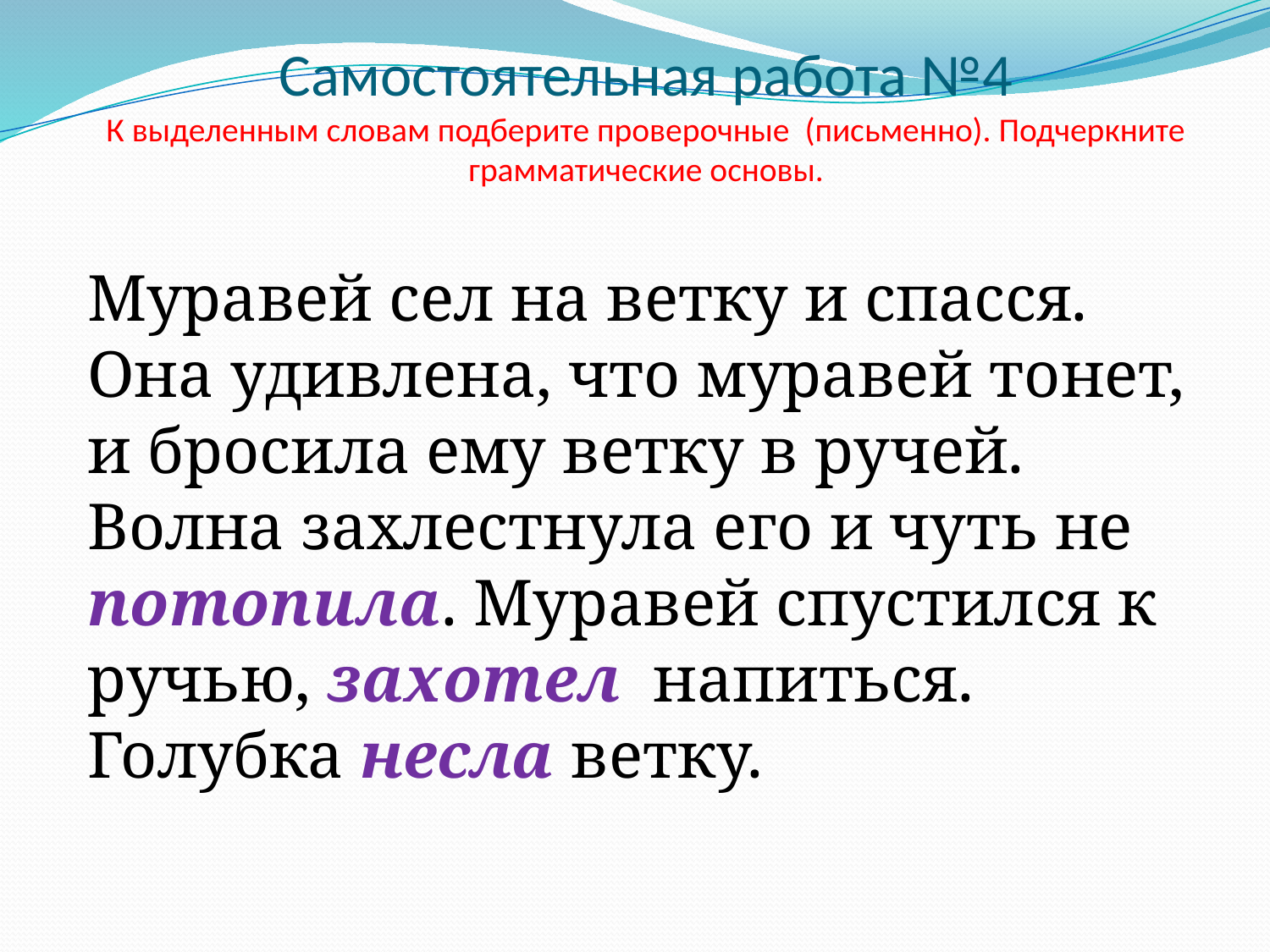

# Самостоятельная работа №4 К выделенным словам подберите проверочные  (письменно). Подчеркните грамматические основы.
Муравей сел на ветку и спасся. Она удивлена, что муравей тонет, и бросила ему ветку в ручей. Волна захлестнула его и чуть не потопила. Муравей спустился к ручью, захотел  напиться. Голубка несла ветку.